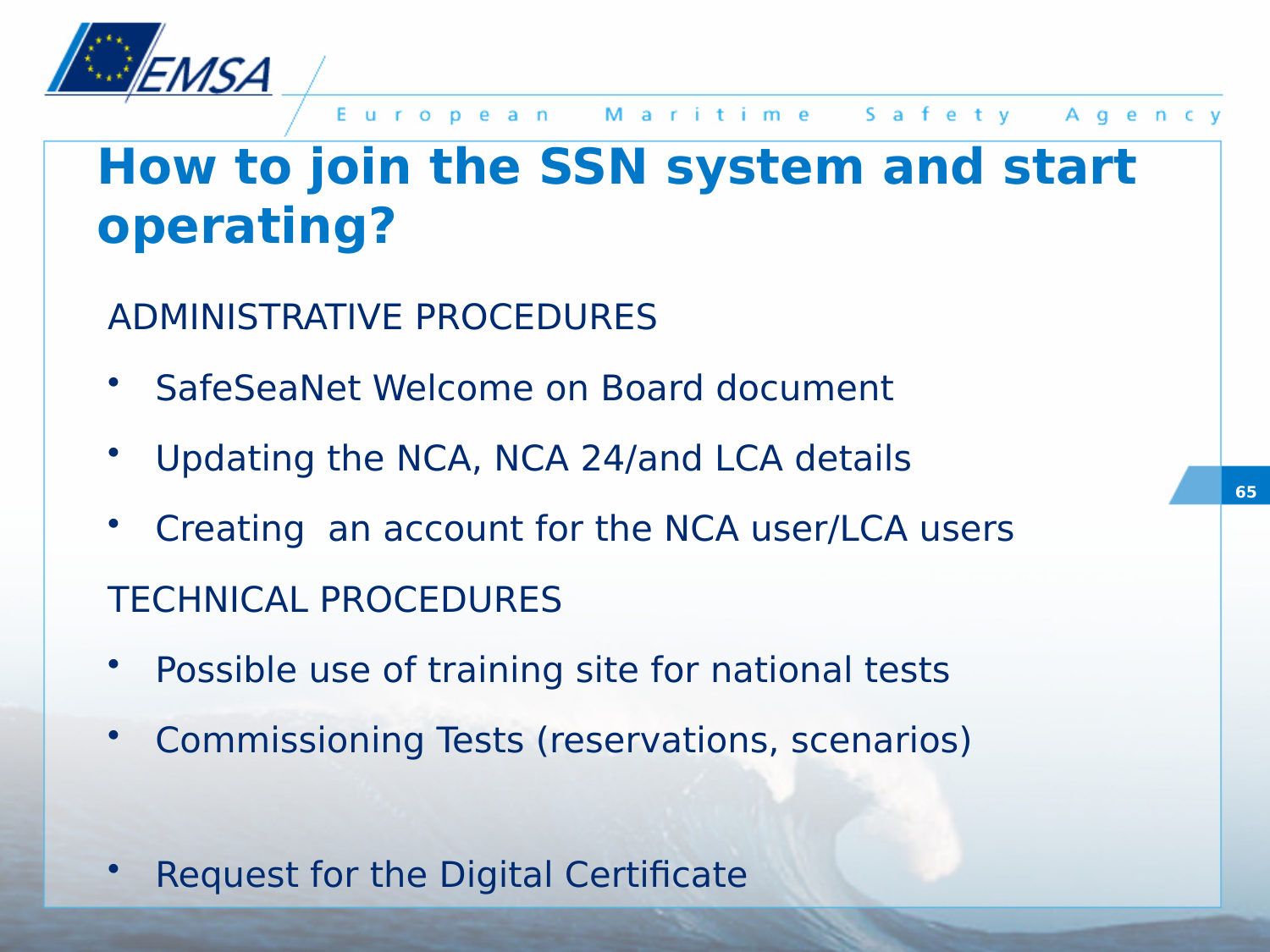

# How to join the SSN system and start operating?

ADMINISTRATIVE PROCEDURES
SafeSeaNet Welcome on Board document
Updating the NCA, NCA 24/and LCA details
Creating  an account for the NCA user/LCA users
TECHNICAL PROCEDURES
Possible use of training site for national tests
Commissioning Tests (reservations, scenarios)
Request for the Digital Certificate

65